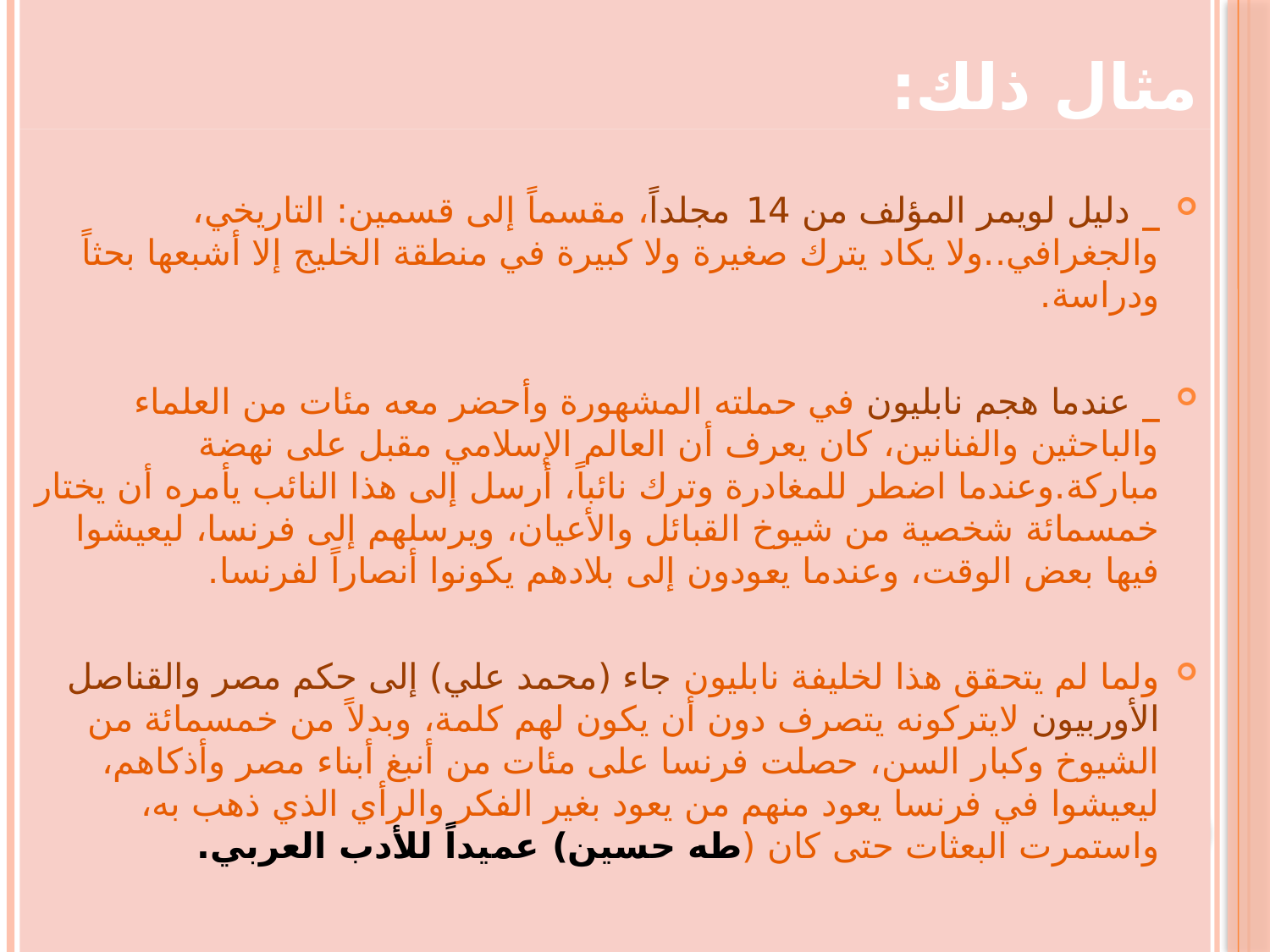

# مثال ذلك:

_ دليل لويمر المؤلف من 14 مجلداً، مقسماً إلى قسمين: التاريخي، والجغرافي..ولا يكاد يترك صغيرة ولا كبيرة في منطقة الخليج إلا أشبعها بحثاً ودراسة.

_ عندما هجم نابليون في حملته المشهورة وأحضر معه مئات من العلماء والباحثين والفنانين، كان يعرف أن العالم الإسلامي مقبل على نهضة مباركة.وعندما اضطر للمغادرة وترك نائباً، أرسل إلى هذا النائب يأمره أن يختار خمسمائة شخصية من شيوخ القبائل والأعيان، ويرسلهم إلى فرنسا، ليعيشوا فيها بعض الوقت، وعندما يعودون إلى بلادهم يكونوا أنصاراً لفرنسا.

ولما لم يتحقق هذا لخليفة نابليون جاء (محمد علي) إلى حكم مصر والقناصل الأوربيون لايتركونه يتصرف دون أن يكون لهم كلمة، وبدلاً من خمسمائة من الشيوخ وكبار السن، حصلت فرنسا على مئات من أنبغ أبناء مصر وأذكاهم، ليعيشوا في فرنسا يعود منهم من يعود بغير الفكر والرأي الذي ذهب به، واستمرت البعثات حتى كان (طه حسين) عميداً للأدب العربي.